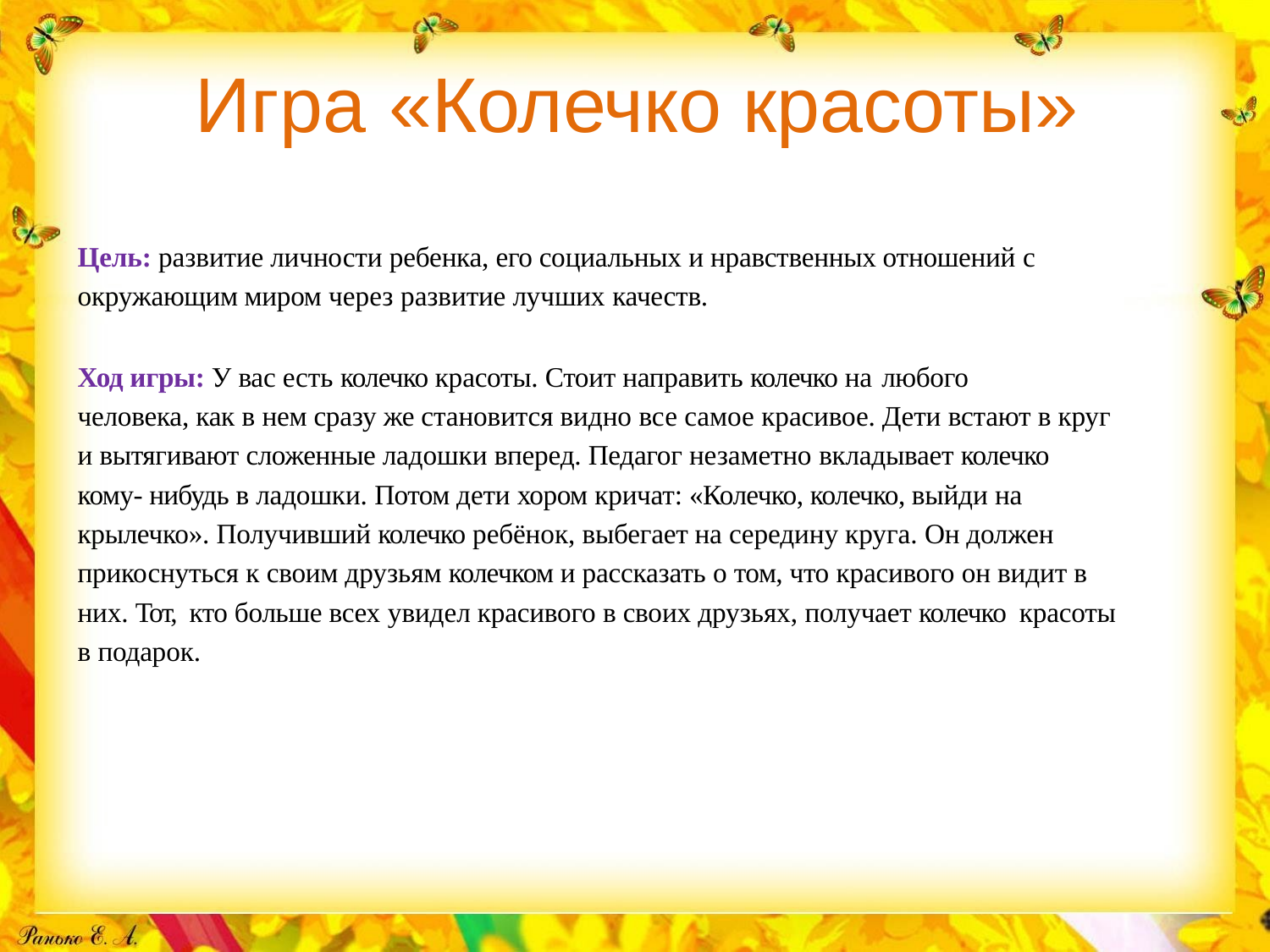

# Игра «Колечко красоты»
Цель: развитие личности ребенка, его социальных и нравственных отношений с  окружающим миром через развитие лучших качеств.

Ход игры: У вас есть колечко красоты. Стоит направить колечко на любого
человека, как в нем сразу же становится видно все самое красивое. Дети встают в круг  и вытягивают сложенные ладошки вперед. Педагог незаметно вкладывает колечко  кому- нибудь в ладошки. Потом дети хором кричат: «Колечко, колечко, выйди на  крылечко». Получивший колечко ребёнок, выбегает на середину круга. Он должен  прикоснуться к своим друзьям колечком и рассказать о том, что красивого он видит в  них. Тот, кто больше всех увидел красивого в своих друзьях, получает колечко  красоты в подарок.